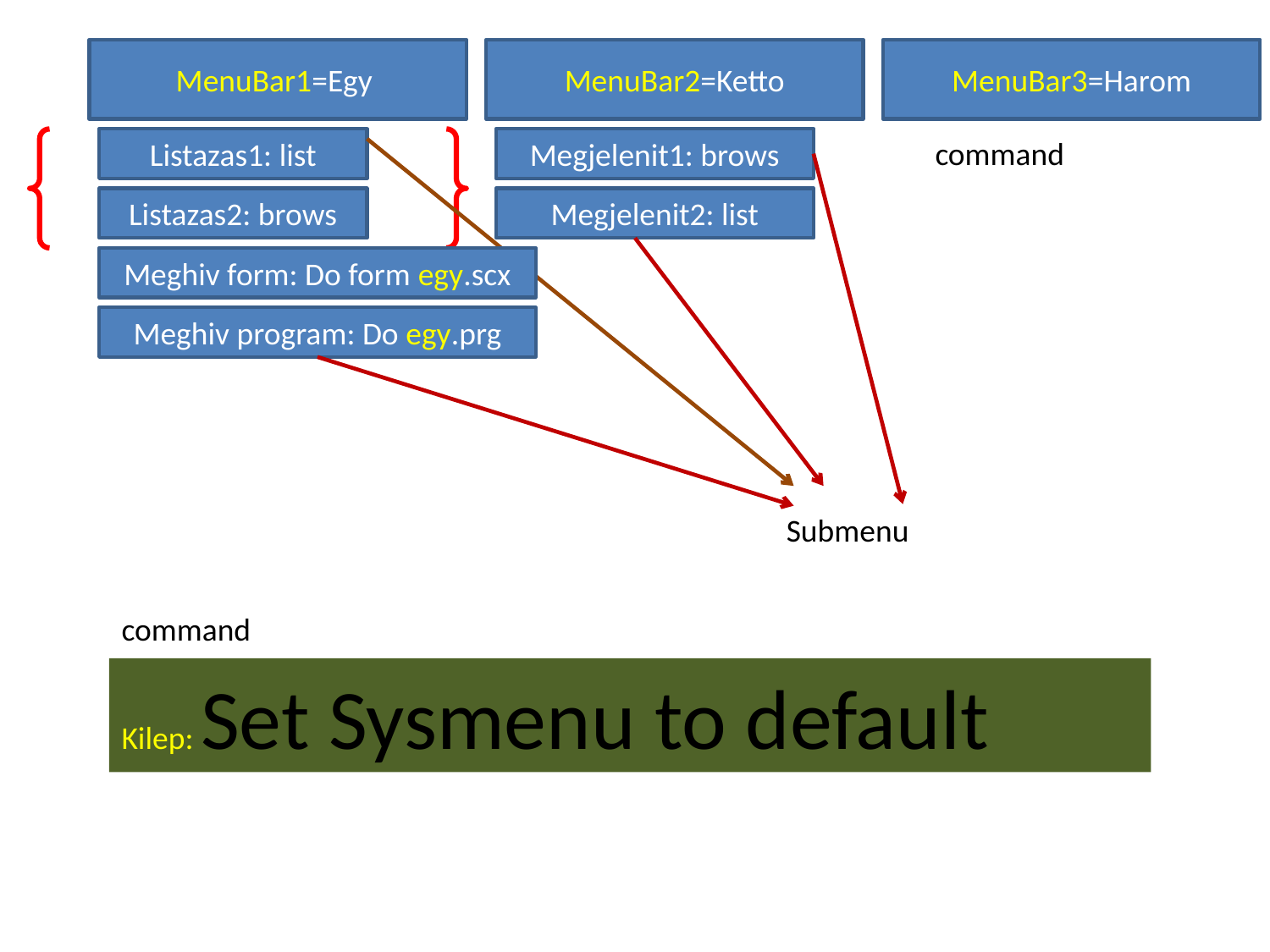

MenuBar1=Egy
MenuBar2=Ketto
MenuBar3=Harom
command

Listazas1: list
Megjelenit1: brows
Listazas2: brows
Megjelenit2: list
Meghiv form: Do form egy.scx
Meghiv program: Do egy.prg
Submenu
command
Kilep: Set Sysmenu to default